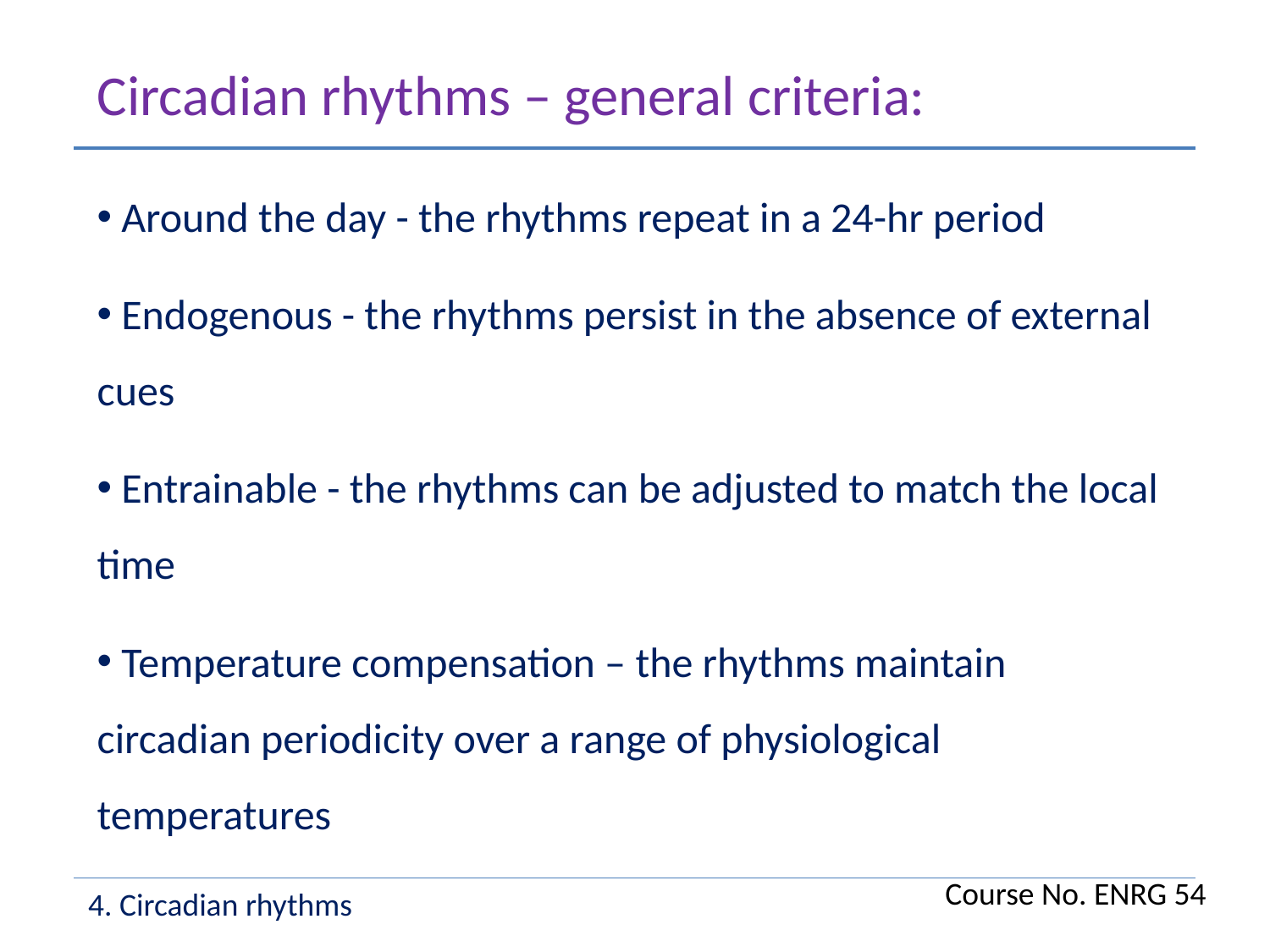

Circadian rhythms – general criteria:
 Around the day - the rhythms repeat in a 24-hr period
 Endogenous - the rhythms persist in the absence of external cues
 Entrainable - the rhythms can be adjusted to match the local time
 Temperature compensation – the rhythms maintain circadian periodicity over a range of physiological temperatures
Course No. ENRG 54
4. Circadian rhythms